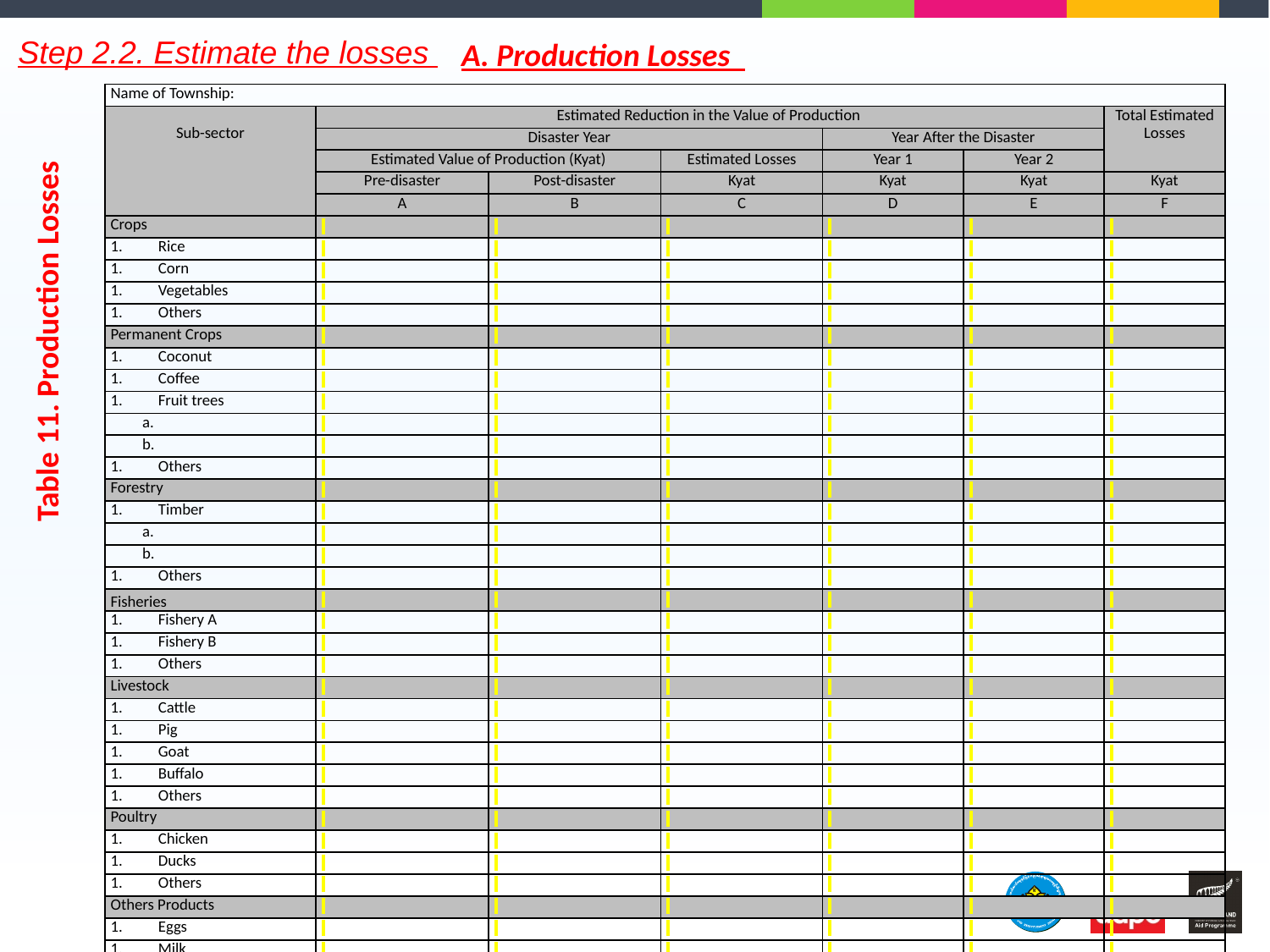

A. Production Losses
Step 2.2. Estimate the losses
| Name of Township: |  |  |  |  |  |  |
| --- | --- | --- | --- | --- | --- | --- |
| Sub-sector | Estimated Reduction in the Value of Production |  |  |  |  | Total Estimated Losses |
|  | Disaster Year |  |  | Year After the Disaster |  |  |
|  | Estimated Value of Production (Kyat) |  | Estimated Losses | Year 1 | Year 2 |  |
|  | Pre-disaster | Post-disaster | Kyat | Kyat | Kyat | Kyat |
|  | A | B | C | D | E | F |
| Crops |  |  |  |  |  |  |
| Rice |  |  |  |  |  |  |
| Corn |  |  |  |  |  |  |
| Vegetables |  |  |  |  |  |  |
| Others |  |  |  |  |  |  |
| Permanent Crops |  |  |  |  |  |  |
| Coconut |  |  |  |  |  |  |
| Coffee |  |  |  |  |  |  |
| Fruit trees |  |  |  |  |  |  |
| a. |  |  |  |  |  |  |
| b. |  |  |  |  |  |  |
| Others |  |  |  |  |  |  |
| Forestry |  |  |  |  |  |  |
| Timber |  |  |  |  |  |  |
| a. |  |  |  |  |  |  |
| b. |  |  |  |  |  |  |
| Others |  |  |  |  |  |  |
| Fisheries |  |  |  |  |  |  |
| Fishery A |  |  |  |  |  |  |
| Fishery B |  |  |  |  |  |  |
| Others |  |  |  |  |  |  |
| Livestock |  |  |  |  |  |  |
| Cattle |  |  |  |  |  |  |
| Pig |  |  |  |  |  |  |
| Goat |  |  |  |  |  |  |
| Buffalo |  |  |  |  |  |  |
| Others |  |  |  |  |  |  |
| Poultry |  |  |  |  |  |  |
| Chicken |  |  |  |  |  |  |
| Ducks |  |  |  |  |  |  |
| Others |  |  |  |  |  |  |
| Others Products |  |  |  |  |  |  |
| Eggs |  |  |  |  |  |  |
| Milk |  |  |  |  |  |  |
| Honey |  |  |  |  |  |  |
| Others |  |  |  |  |  |  |
| TOTAL |  |  |  |  |  |  |
Table 11. Production Losses